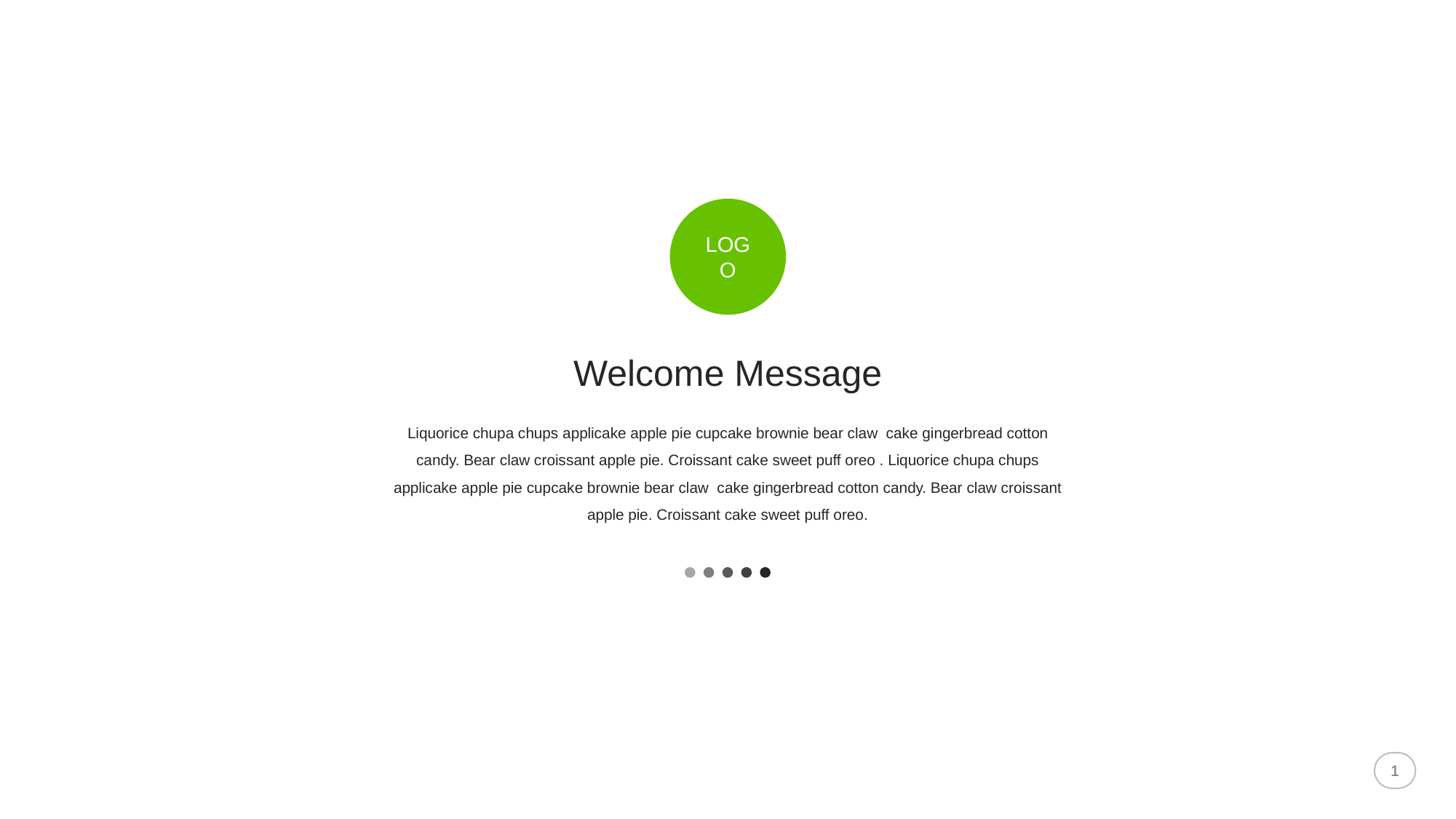

LOGO
Welcome Message
Liquorice chupa chups applicake apple pie cupcake brownie bear claw  cake gingerbread cotton candy. Bear claw croissant apple pie. Croissant cake sweet puff oreo . Liquorice chupa chups applicake apple pie cupcake brownie bear claw  cake gingerbread cotton candy. Bear claw croissant apple pie. Croissant cake sweet puff oreo.

1
1